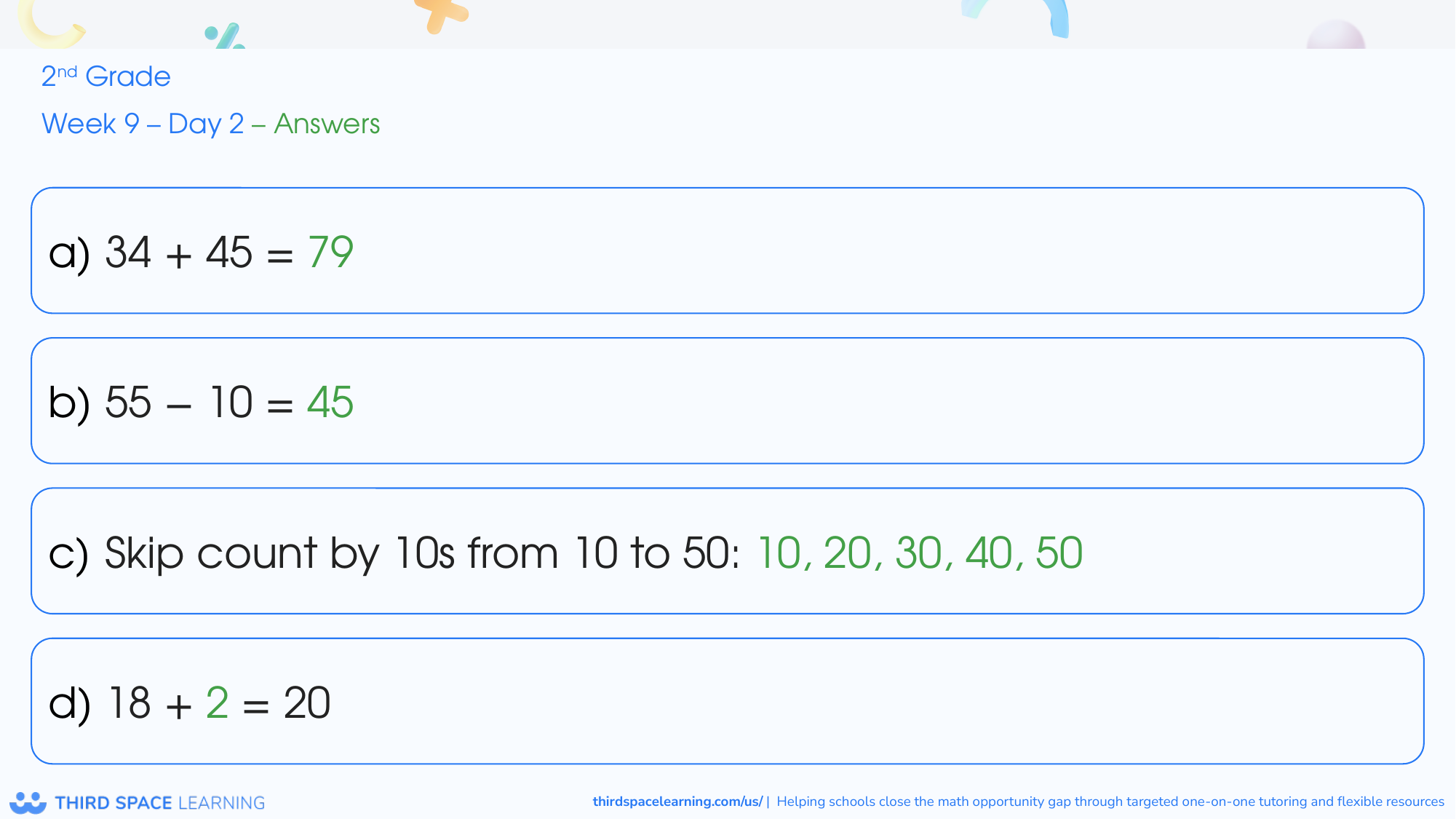

2nd Grade
Week 9 – Day 2 – Answers
34 + 45 = 79
55 − 10 = 45
Skip count by 10s from 10 to 50: 10, 20, 30, 40, 50
18 + 2 = 20